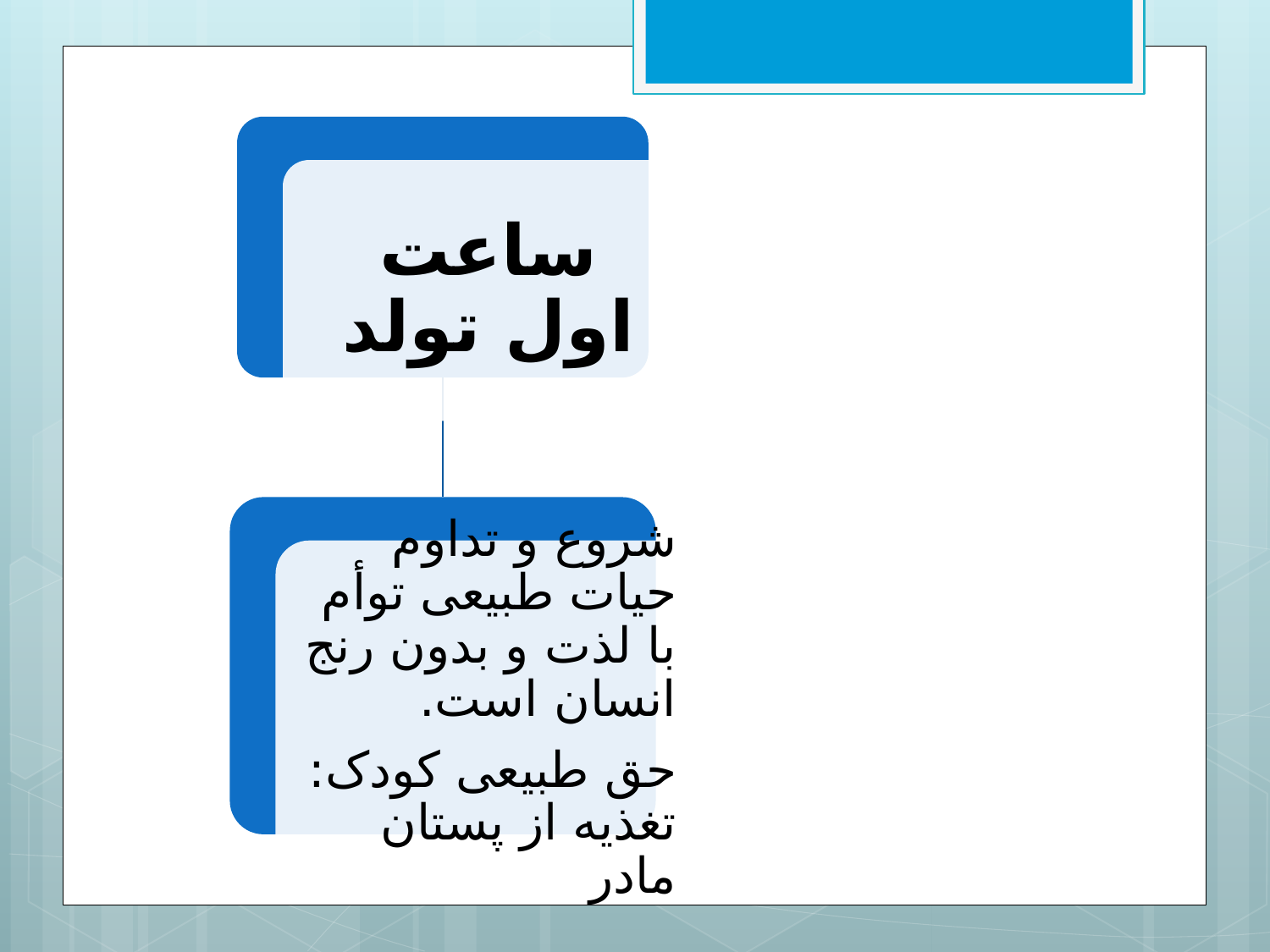

ساعت اول تولد
شروع و تداوم حیات طبیعی توأم با لذت و بدون رنج انسان است.
حق طبیعی کودک: تغذیه از پستان مادر